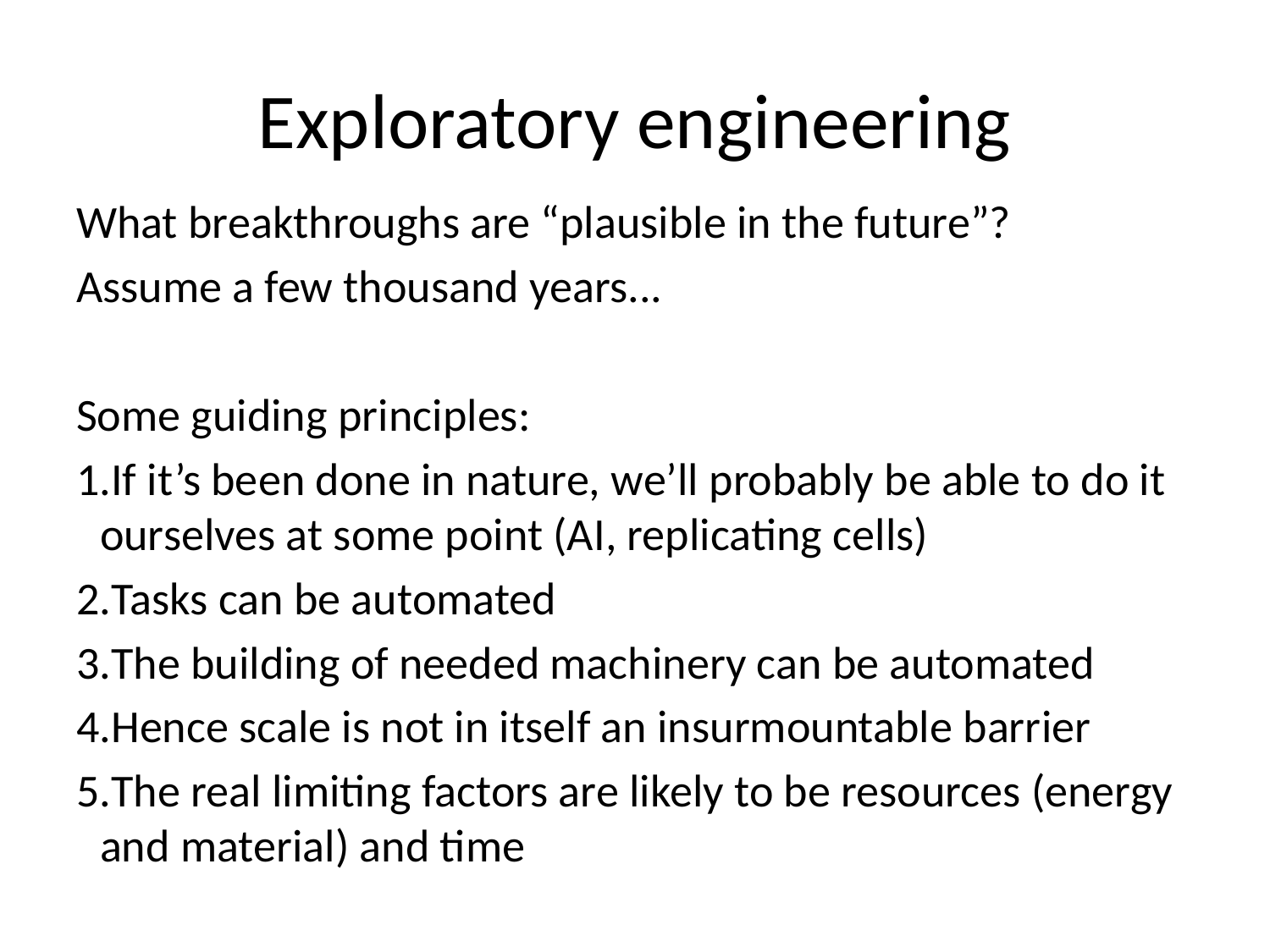

# Exploratory engineering
What breakthroughs are “plausible in the future”?
Assume a few thousand years...

Some guiding principles:
If it’s been done in nature, we’ll probably be able to do it ourselves at some point (AI, replicating cells)
Tasks can be automated
The building of needed machinery can be automated
Hence scale is not in itself an insurmountable barrier
The real limiting factors are likely to be resources (energy and material) and time